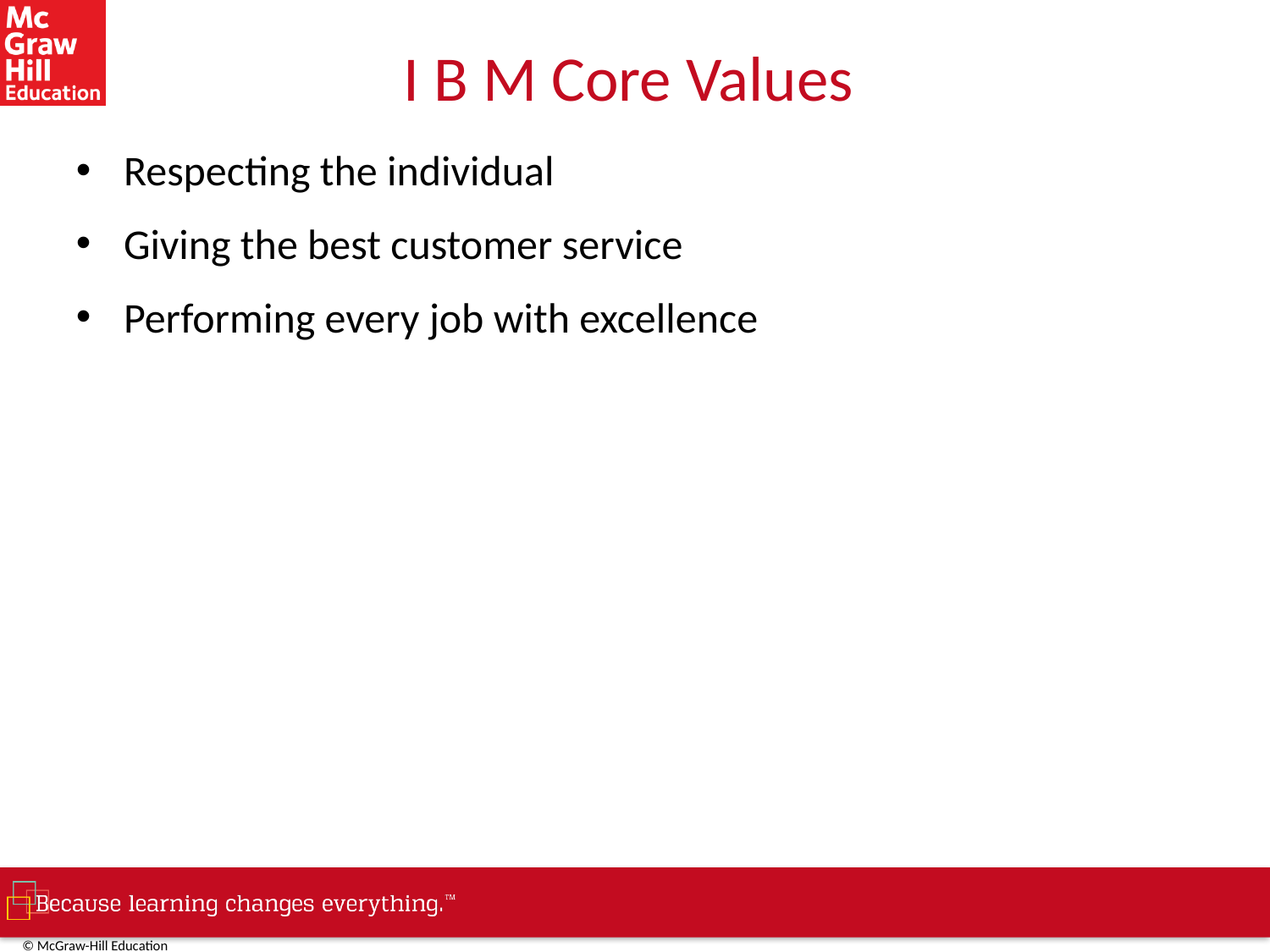

# I B M Core Values
Respecting the individual
Giving the best customer service
Performing every job with excellence